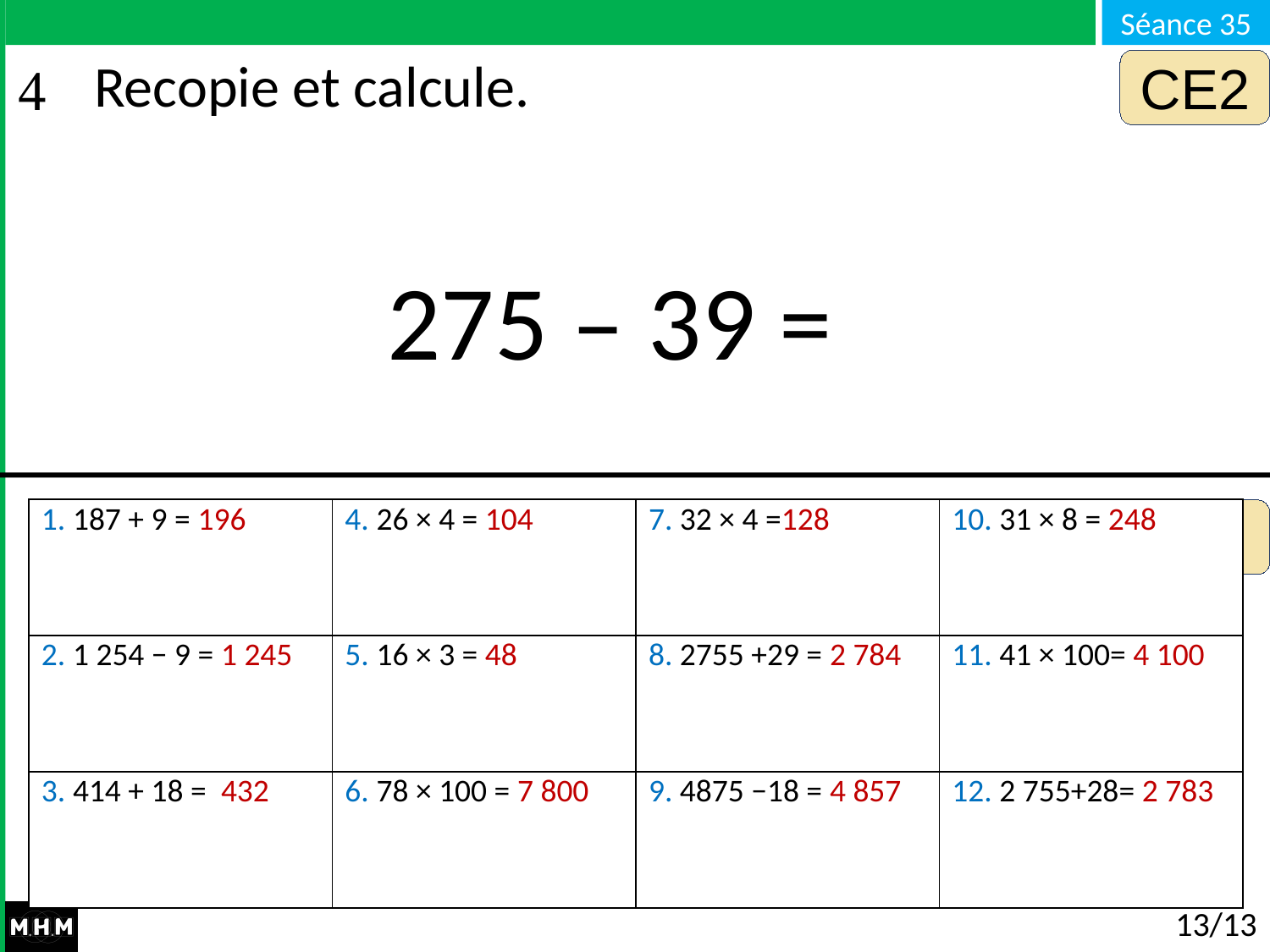

CE2
# Recopie et calcule.
275 – 39 =

| 1. 187 + 9 = 196 | 4. 26 × 4 = 104 | 7. 32 × 4 =128 | 10. 31 × 8 = 248 |
| --- | --- | --- | --- |
| 2. 1 254 − 9 = 1 245 | 5. 16 × 3 = 48 | 8. 2755 +29 = 2 784 | 11. 41 × 100= 4 100 |
| 3. 414 + 18 = 432 | 6. 78 × 100 = 7 800 | 9. 4875 −18 = 4 857 | 12. 2 755+28= 2 783 |
CM1
13/13